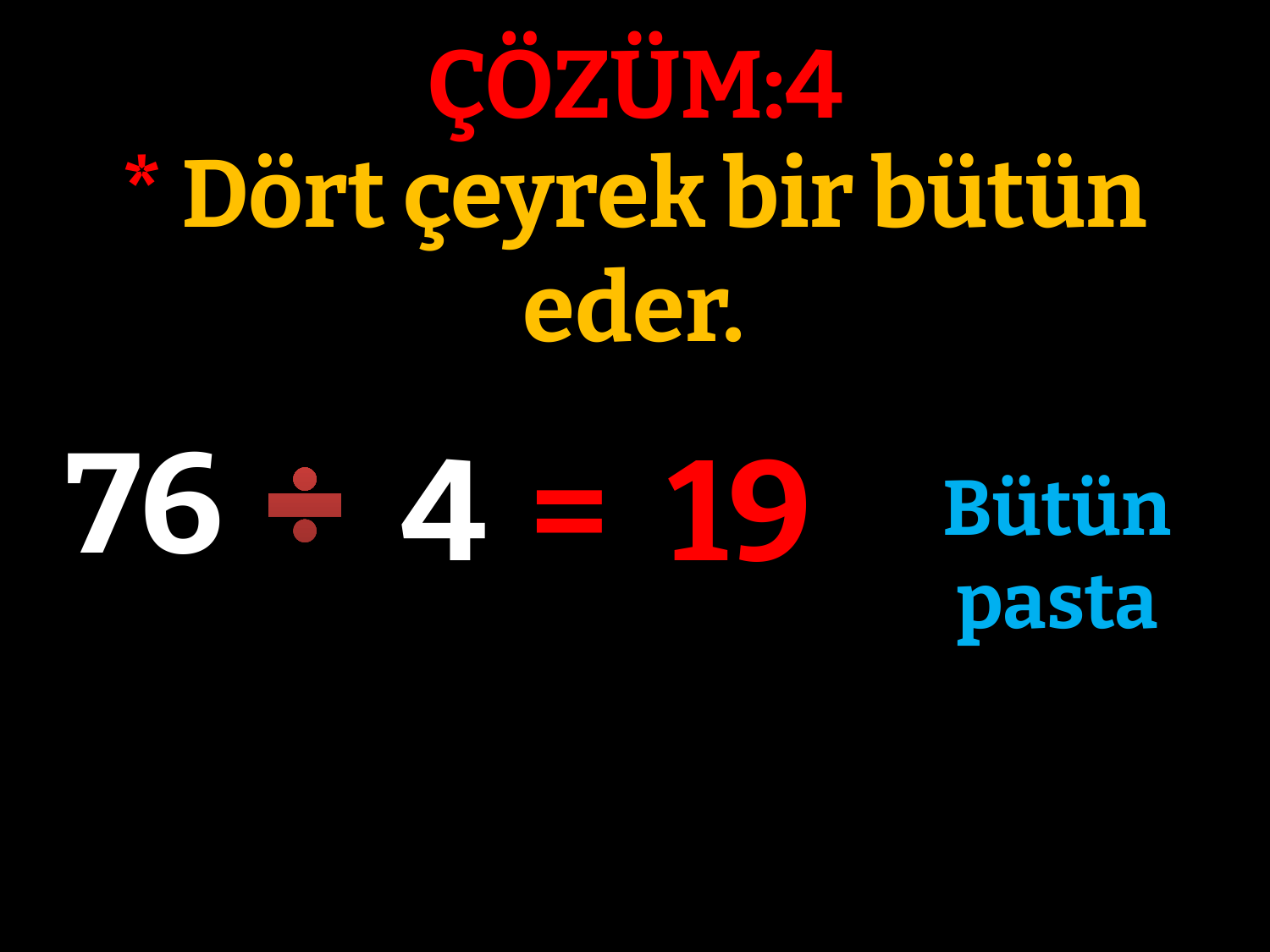

ÇÖZÜM:4
* Dört çeyrek bir bütün eder.
76
19
4
=
Bütün pasta